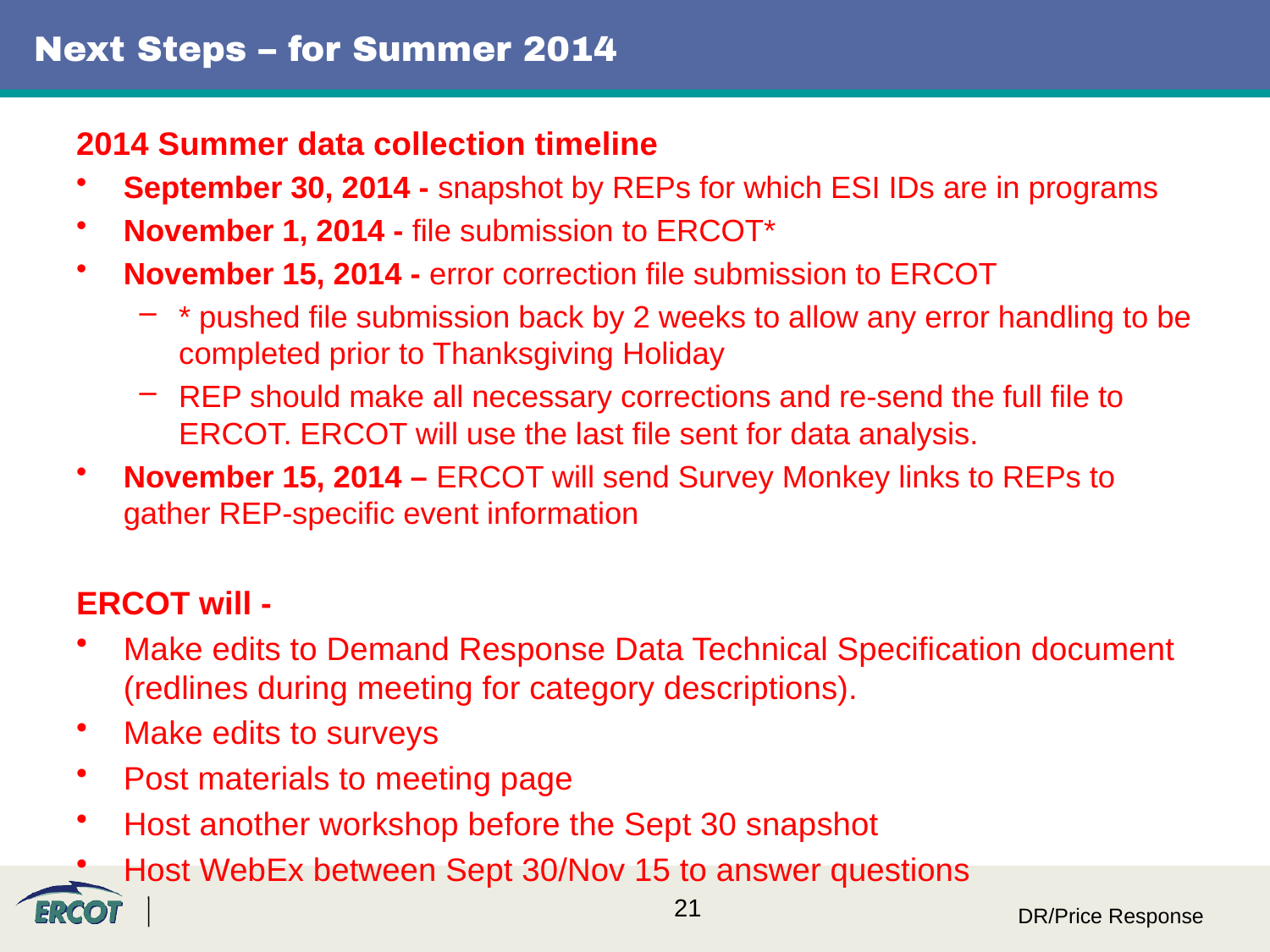

# Next Steps – for Summer 2014
2014 Summer data collection timeline
September 30, 2014 - snapshot by REPs for which ESI IDs are in programs
November 1, 2014 - file submission to ERCOT*
November 15, 2014 - error correction file submission to ERCOT
* pushed file submission back by 2 weeks to allow any error handling to be completed prior to Thanksgiving Holiday
REP should make all necessary corrections and re-send the full file to ERCOT. ERCOT will use the last file sent for data analysis.
November 15, 2014 – ERCOT will send Survey Monkey links to REPs to gather REP-specific event information

ERCOT will -
Make edits to Demand Response Data Technical Specification document (redlines during meeting for category descriptions).
Make edits to surveys
Post materials to meeting page
Host another workshop before the Sept 30 snapshot
Host WebEx between Sept 30/Nov 15 to answer questions

DR/Price Response